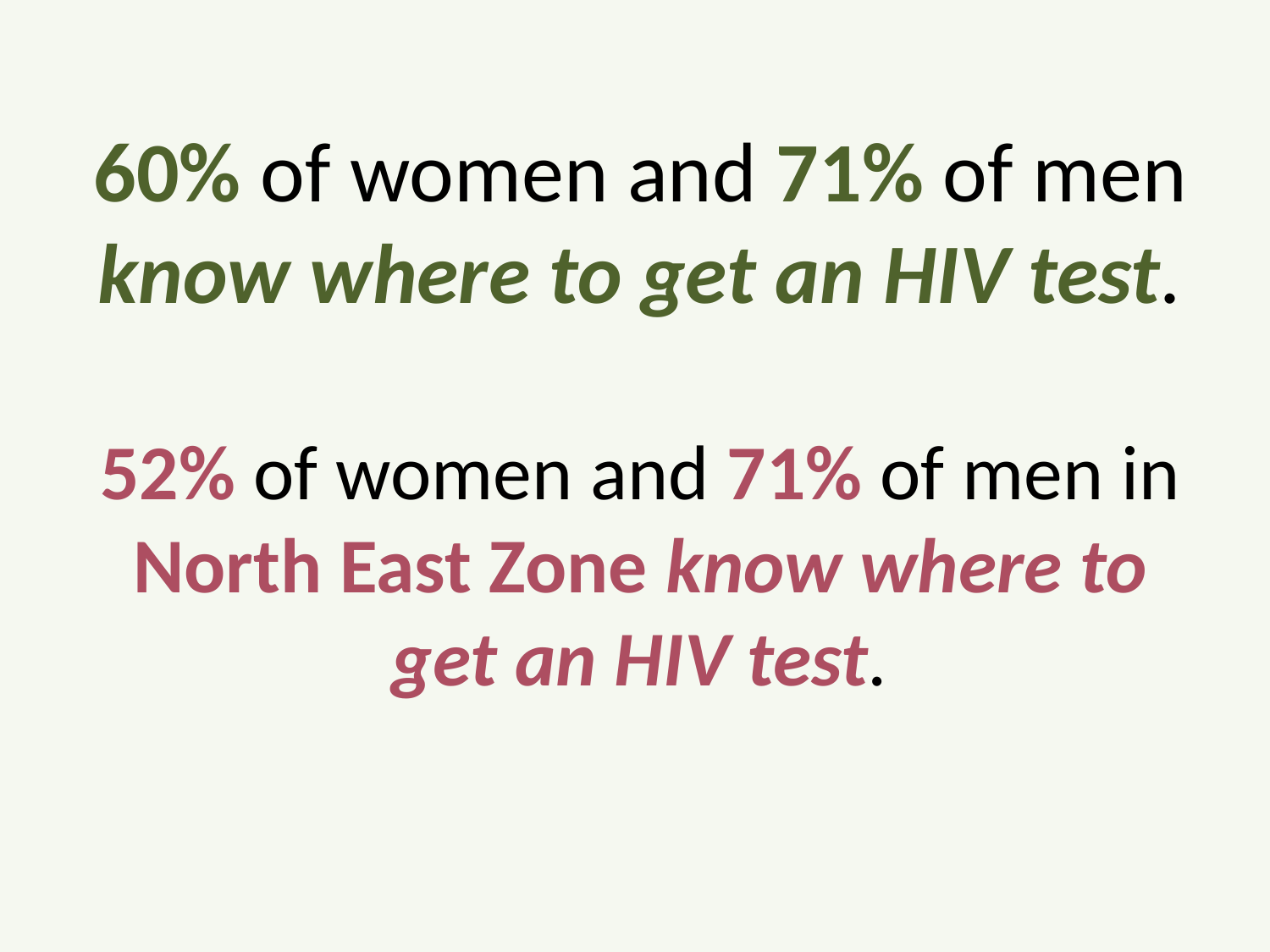

# 60% of women and 71% of men know where to get an HIV test. 52% of women and 71% of men in North East Zone know where to get an HIV test.